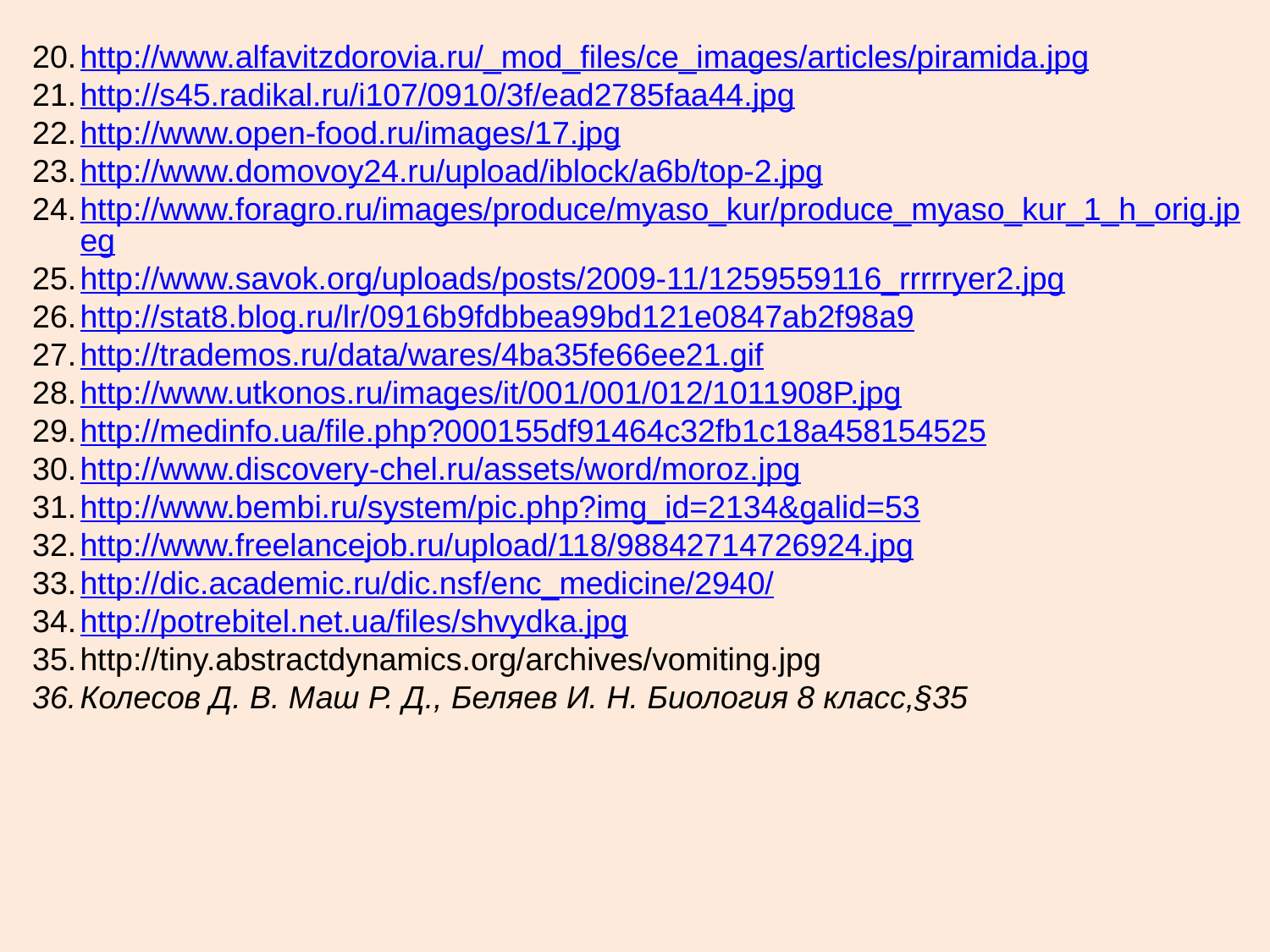

http://www.alfavitzdorovia.ru/_mod_files/ce_images/articles/piramida.jpg
http://s45.radikal.ru/i107/0910/3f/ead2785faa44.jpg
http://www.open-food.ru/images/17.jpg
http://www.domovoy24.ru/upload/iblock/a6b/top-2.jpg
http://www.foragro.ru/images/produce/myaso_kur/produce_myaso_kur_1_h_orig.jpeg
http://www.savok.org/uploads/posts/2009-11/1259559116_rrrrryer2.jpg
http://stat8.blog.ru/lr/0916b9fdbbea99bd121e0847ab2f98a9
http://trademos.ru/data/wares/4ba35fe66ee21.gif
http://www.utkonos.ru/images/it/001/001/012/1011908P.jpg
http://medinfo.ua/file.php?000155df91464c32fb1c18a458154525
http://www.discovery-chel.ru/assets/word/moroz.jpg
http://www.bembi.ru/system/pic.php?img_id=2134&galid=53
http://www.freelancejob.ru/upload/118/98842714726924.jpg
http://dic.academic.ru/dic.nsf/enc_medicine/2940/
http://potrebitel.net.ua/files/shvydka.jpg
http://tiny.abstractdynamics.org/archives/vomiting.jpg
Колесов Д. В. Маш Р. Д., Беляев И. Н. Биология 8 класс,§35